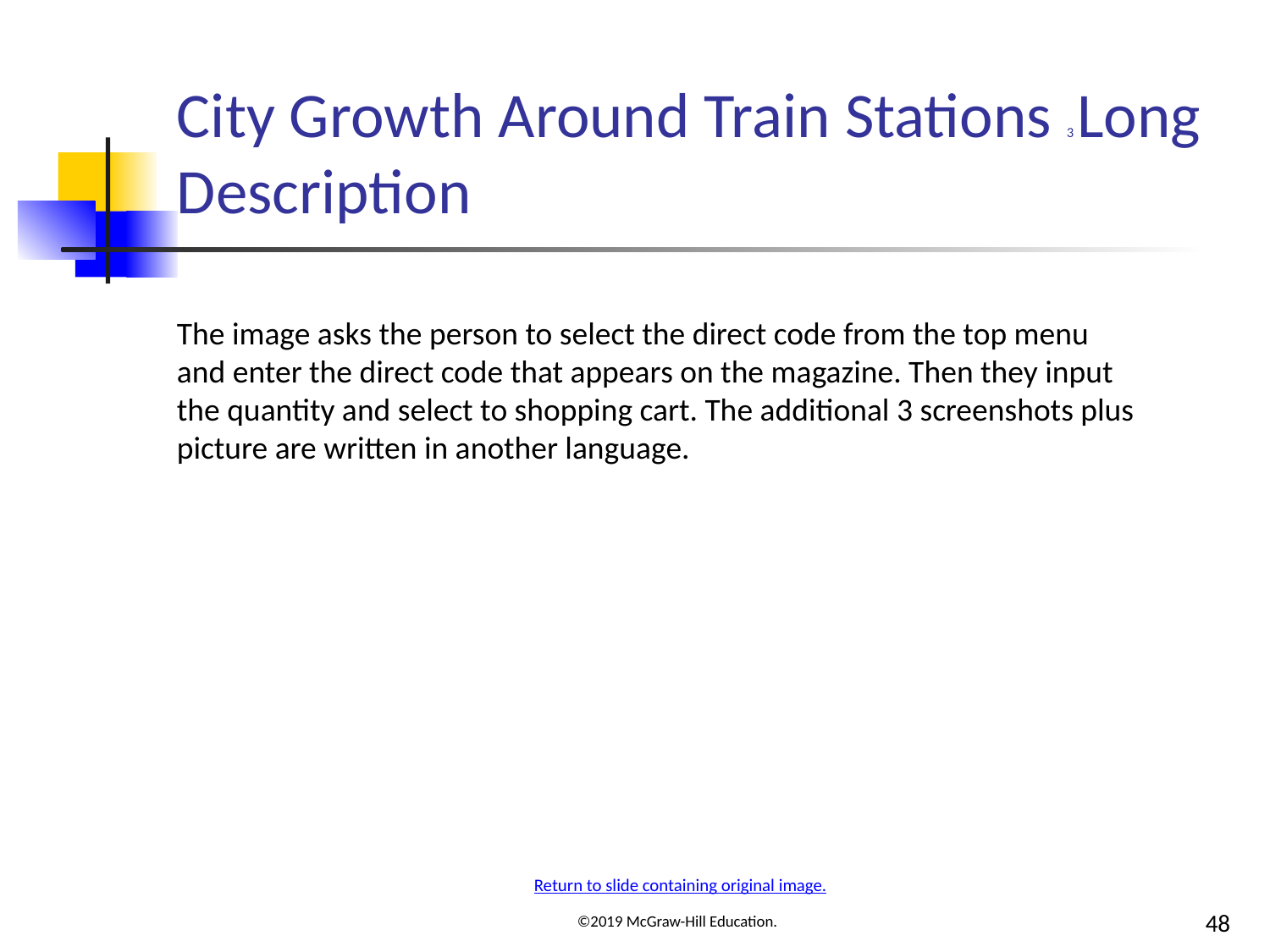

# City Growth Around Train Stations 3 Long Description
The image asks the person to select the direct code from the top menu and enter the direct code that appears on the magazine. Then they input the quantity and select to shopping cart. The additional 3 screenshots plus picture are written in another language.
Return to slide containing original image.